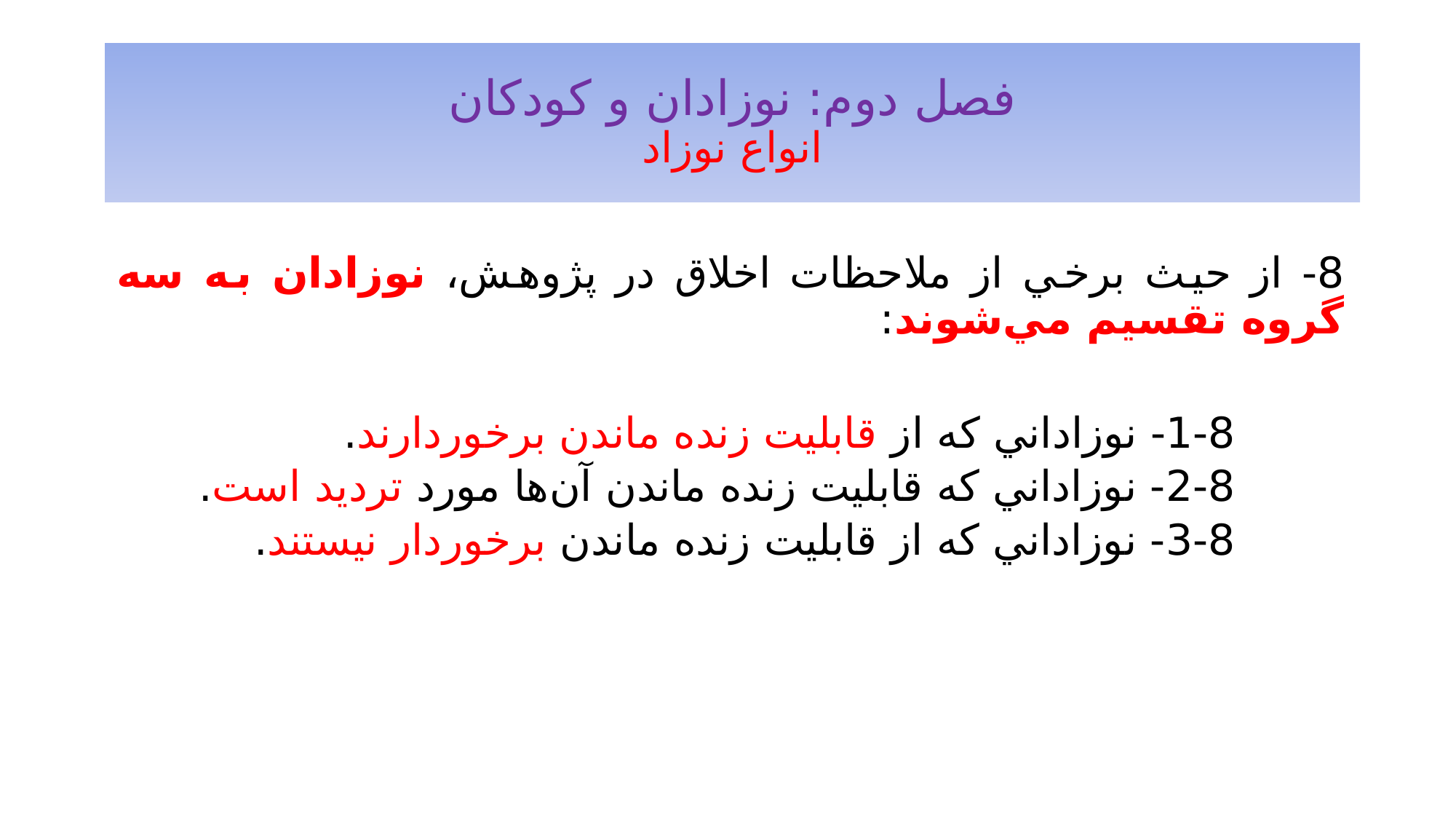

# فصل دوم: نوزادان و کودکان انواع نوزاد
8- از حيث برخي از ملاحظات اخلاق در پژوهش، نوزادان به سه گروه تقسيم مي‌شوند:

1-8- نوزاداني که از قابليت زنده ماندن برخوردارند.
2-8- نوزاداني که قابلیت زنده ماندن آن‌ها مورد ترديد است.
3-8- نوزاداني که از قابليت زنده ماندن برخوردار نيستند.